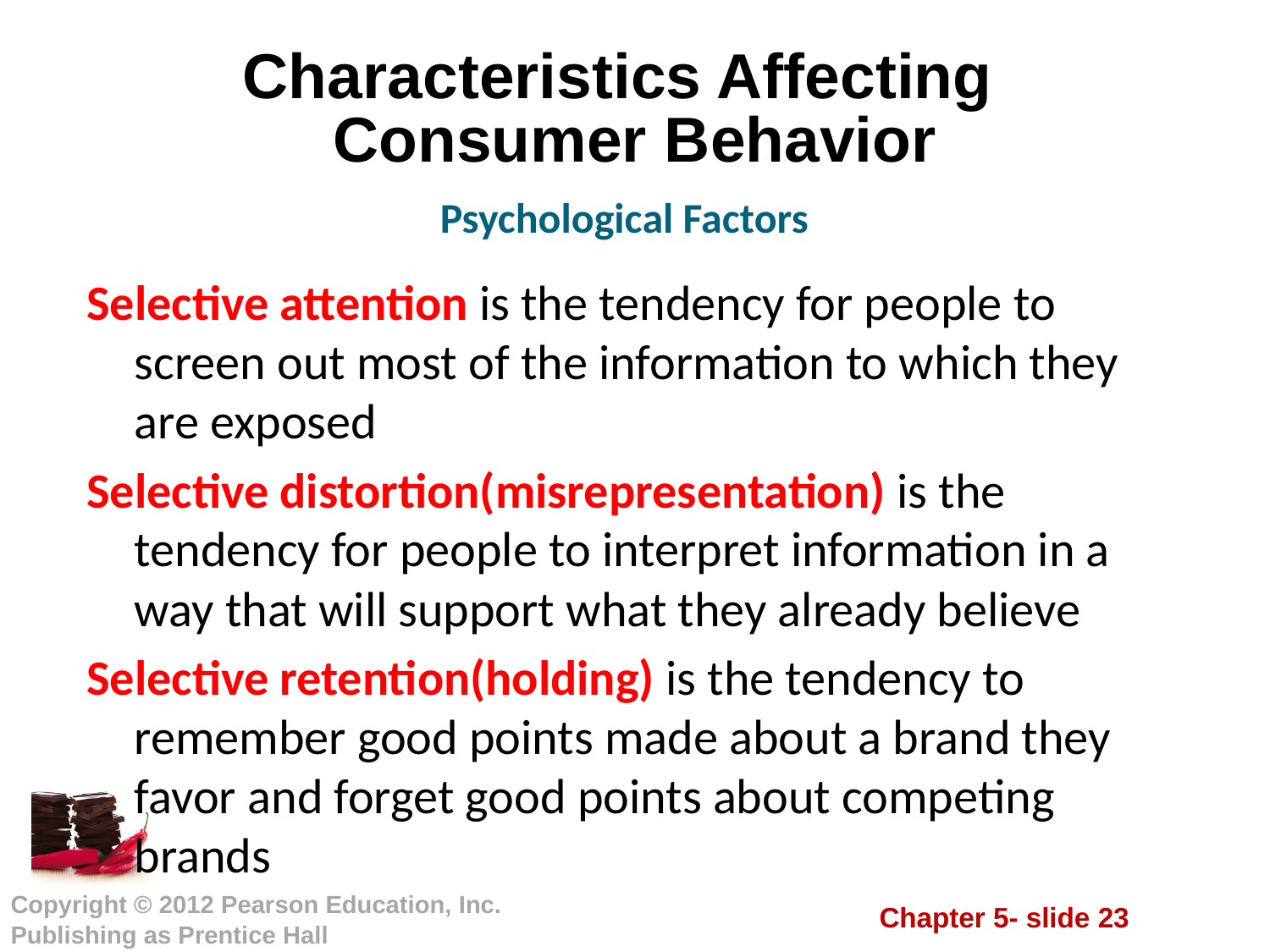

# Characteristics Affecting   Consumer Behavior
Psychological Factors
Selective attention is the tendency for people to screen out most of the information to which they are exposed
Selective distortion(misrepresentation) is the tendency for people to interpret information in a way that will support what they already believe
Selective retention(holding) is the tendency to remember good points made about a brand they favor and forget good points about competing brands